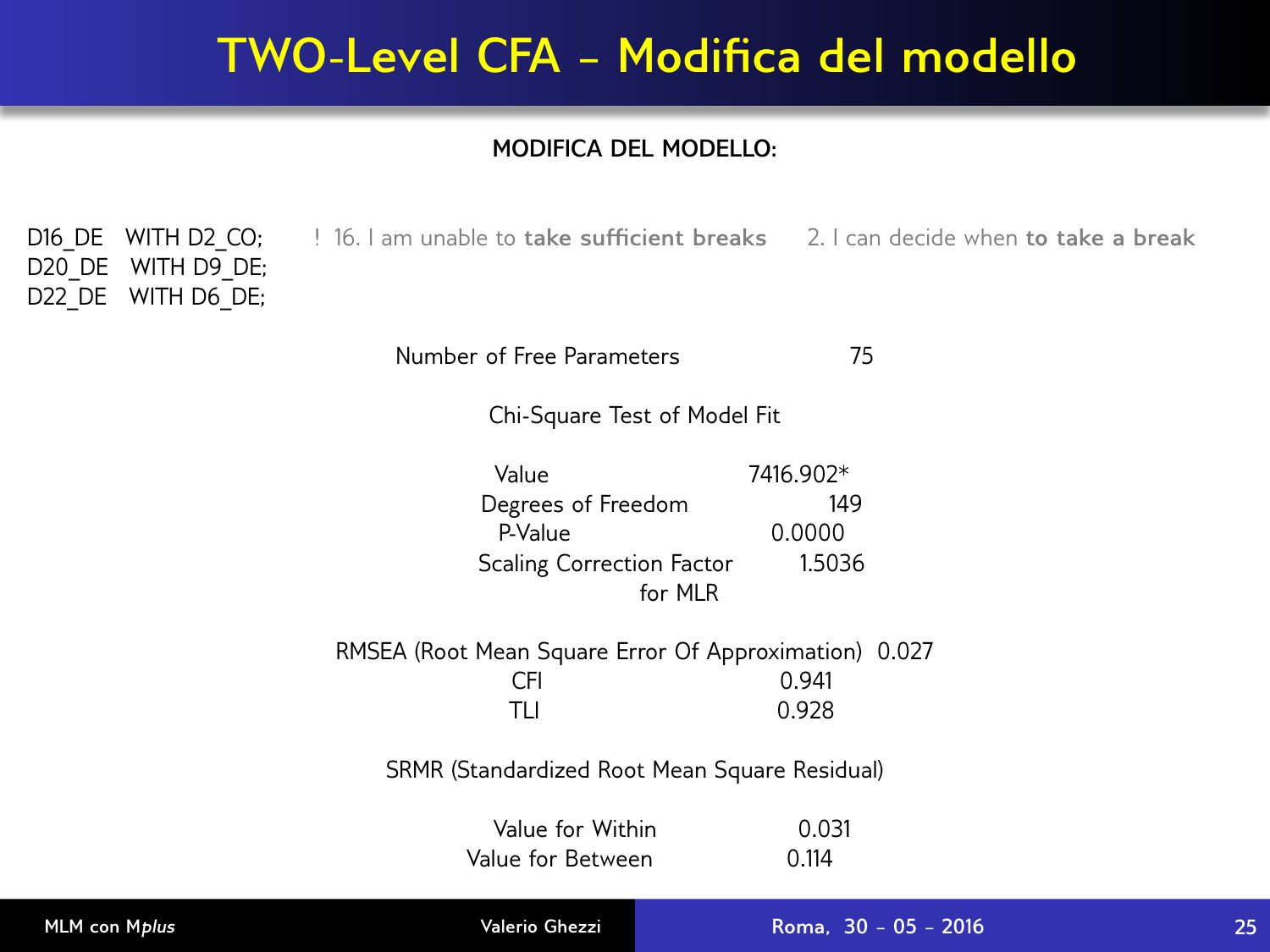

# TWO-Level CFA – Modifica del modello
MODIFICA DEL MODELLO:

  D16_DE   WITH D2_CO;       !  16. I am unable to take sufficient breaks     2. I can decide when to take a break
  D20_DE   WITH D9_DE;
  D22_DE   WITH D6_DE;

Number of Free Parameters                       75

Chi-Square Test of Model Fit

          Value                           7416.902*
          Degrees of Freedom                   149
          P-Value                           0.0000
          Scaling Correction Factor         1.5036
            for MLR

RMSEA (Root Mean Square Error Of Approximation)  0.027
          CFI                                0.941
          TLI                                0.928

SRMR (Standardized Root Mean Square Residual)

          Value for Within                   0.031
          Value for Between                  0.114
  MLM con Mplus                                                  Valerio Ghezzi
Roma,  30 – 05 – 2016
25